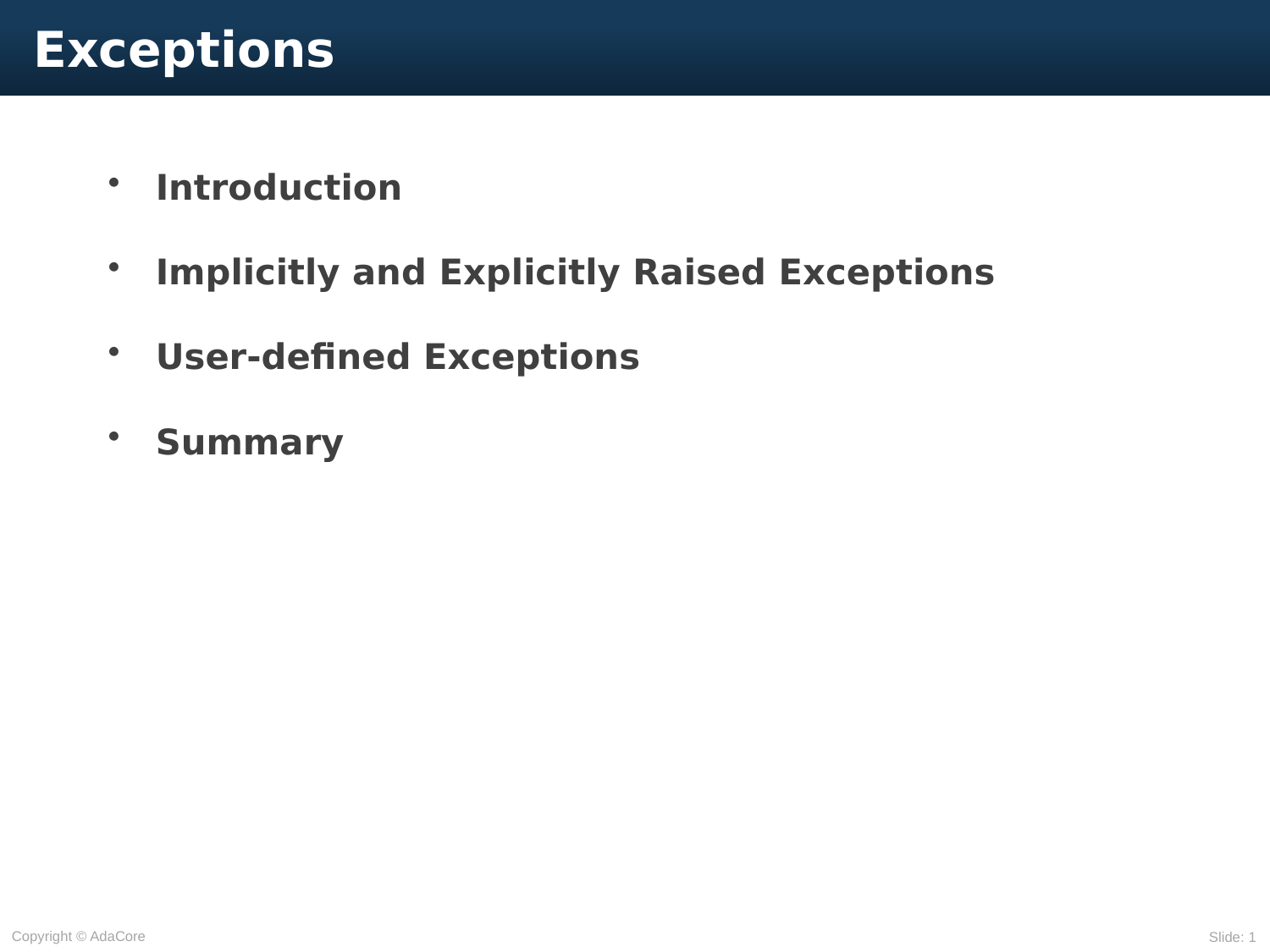

# Exceptions
Introduction
Implicitly and Explicitly Raised Exceptions
User-defined Exceptions
Summary